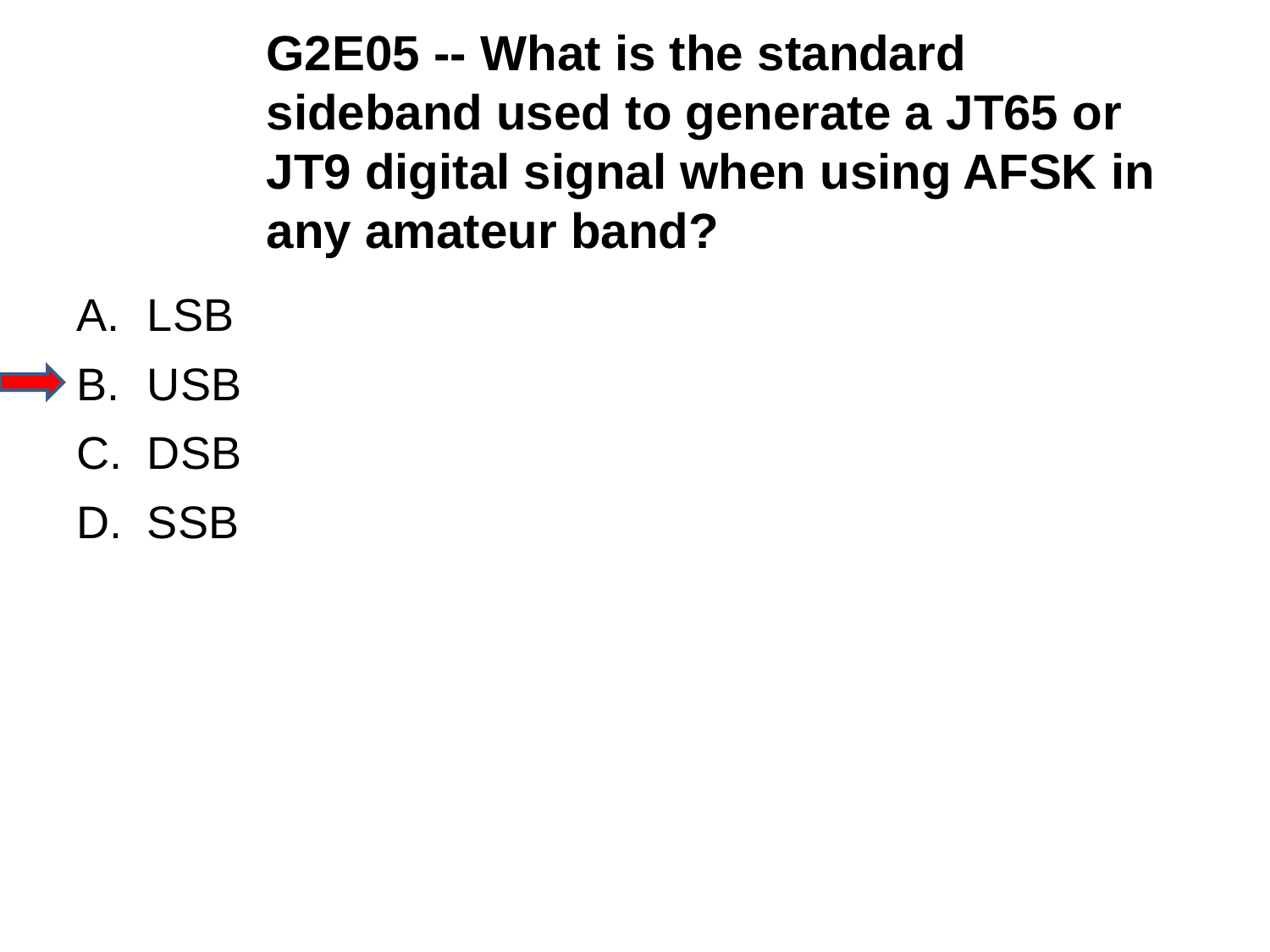

G2E05 -- What is the standard sideband used to generate a JT65 or JT9 digital signal when using AFSK in any amateur band?
A.	LSB
B.	USB
C.	DSB
D.	SSB